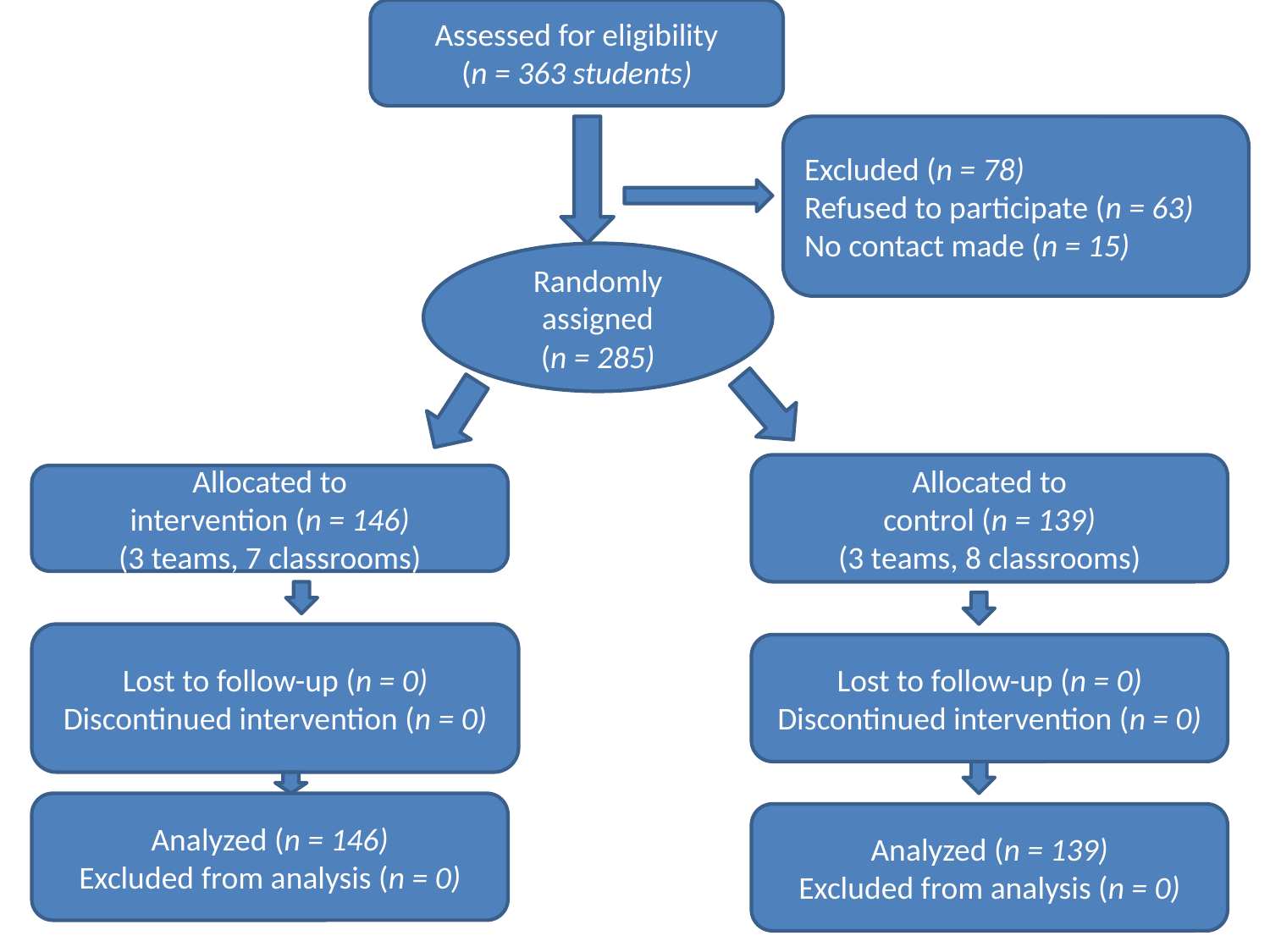

Assessed for eligibility
(n = 363 students)

Excluded (n = 78)
Refused to participate (n = 63)
No contact made (n = 15)

Randomly assigned
(n = 285)

Allocated to
control (n = 139)
(3 teams, 8 classrooms)
Allocated to
intervention (n = 146)
(3 teams, 7 classrooms)

Lost to follow-up (n = 0)
Discontinued intervention (n = 0)
Lost to follow-up (n = 0)
Discontinued intervention (n = 0)

Analyzed (n = 146)
Excluded from analysis (n = 0)
Analyzed (n = 139)
Excluded from analysis (n = 0)